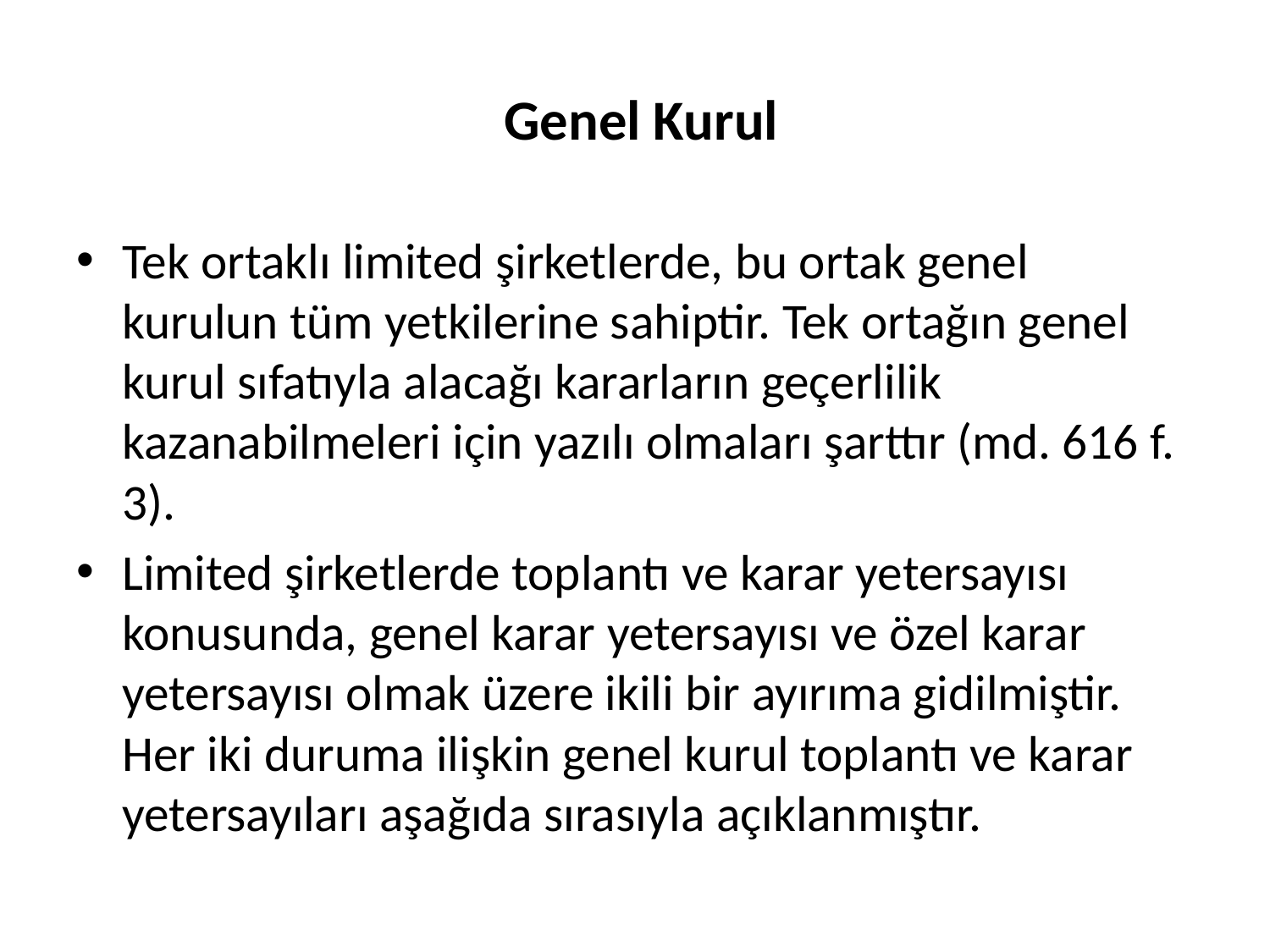

# Genel Kurul
Tek ortaklı limited şirketlerde, bu ortak genel kurulun tüm yetkilerine sahiptir. Tek ortağın genel kurul sıfatıyla alacağı kararların geçerlilik kazanabilmeleri için yazılı olmaları şarttır (md. 616 f. 3).
Limited şirketlerde toplantı ve karar yetersayısı konusunda, genel karar yetersayısı ve özel karar yetersayısı olmak üzere ikili bir ayırıma gidilmiştir. Her iki duruma ilişkin genel kurul toplantı ve karar yetersayıları aşağıda sırasıyla açıklanmıştır.